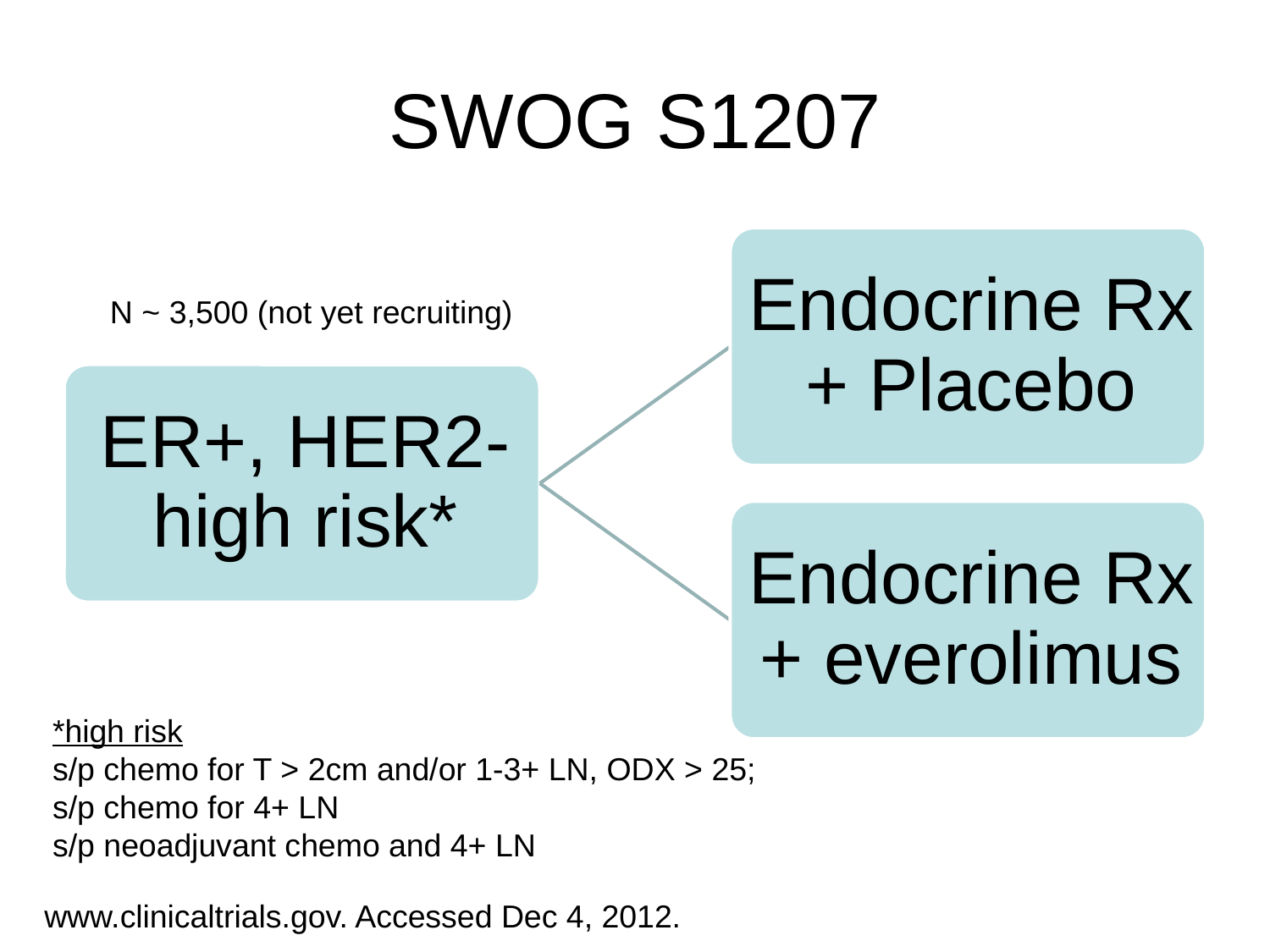

# SWOG S1207
ER+, HER2- high risk*

Endocrine Rx + Placebo

Endocrine Rx + everolimus
N ~ 3,500 (not yet recruiting)
*high risk
s/p chemo for T > 2cm and/or 1-3+ LN, ODX > 25;
s/p chemo for 4+ LN
s/p neoadjuvant chemo and 4+ LN

www.clinicaltrials.gov. Accessed Dec 4, 2012.